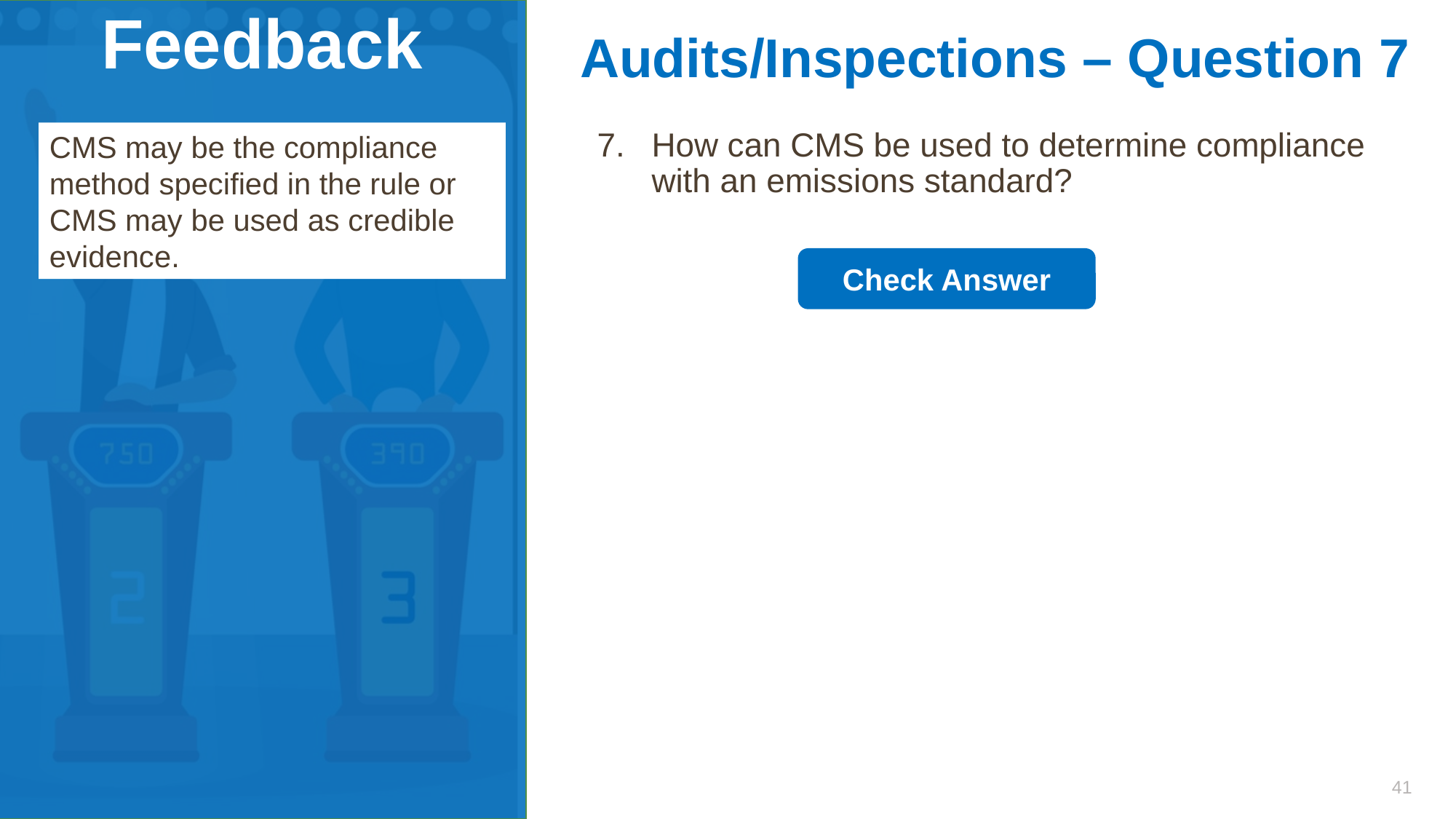

Audits/Inspections – Question 7
CMS may be the compliance method specified in the rule or CMS may be used as credible evidence.
How can CMS be used to determine compliance with an emissions standard?
Check Answer
41